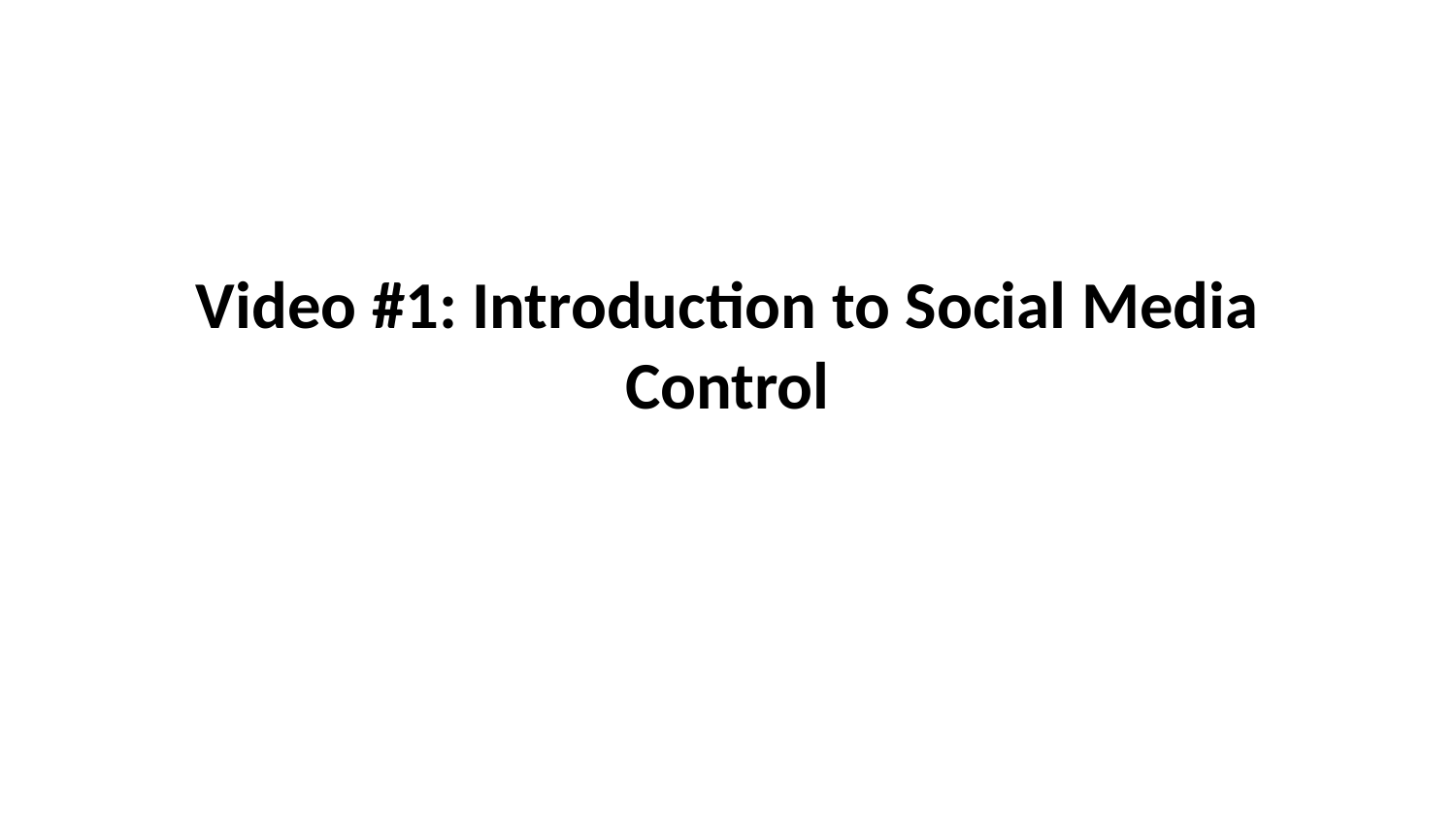

# Video #1: Introduction to Social Media Control